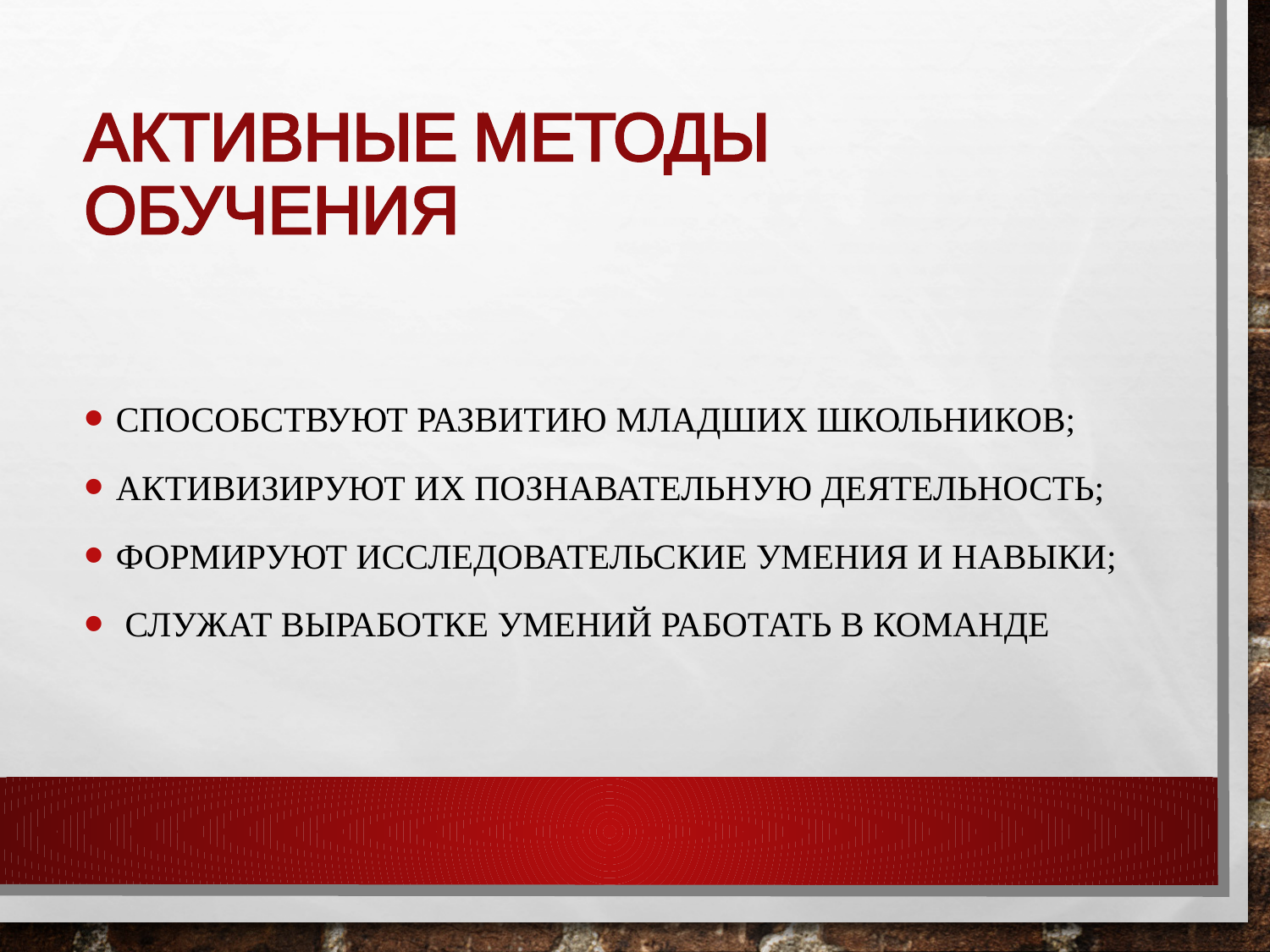

# Активные методы обучения
способствуют развитию младших школьников;
активизируют их познавательную деятельность;
формируют исследовательские умения и навыки;
 служат выработке умений работать в команде